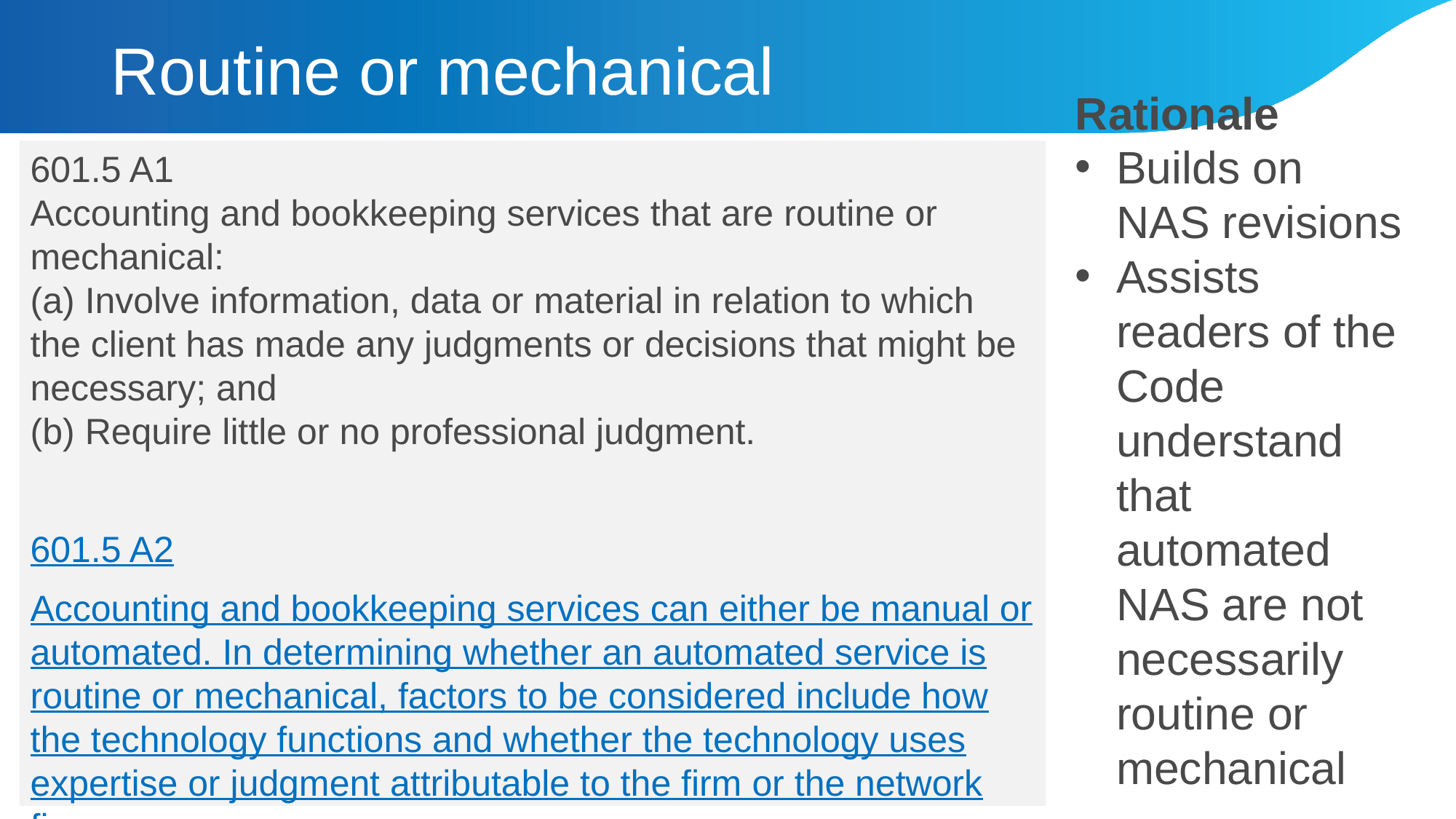

# Routine or mechanical
Rationale
Builds on NAS revisions
Assists readers of the Code understand that automated NAS are not necessarily routine or mechanical
601.5 A1
Accounting and bookkeeping services that are routine or mechanical:
(a) Involve information, data or material in relation to which the client has made any judgments or decisions that might be necessary; and
(b) Require little or no professional judgment.

601.5 A2
Accounting and bookkeeping services can either be manual or automated. In determining whether an automated service is routine or mechanical, factors to be considered include how the technology functions and whether the technology uses expertise or judgment attributable to the firm or the network firm.